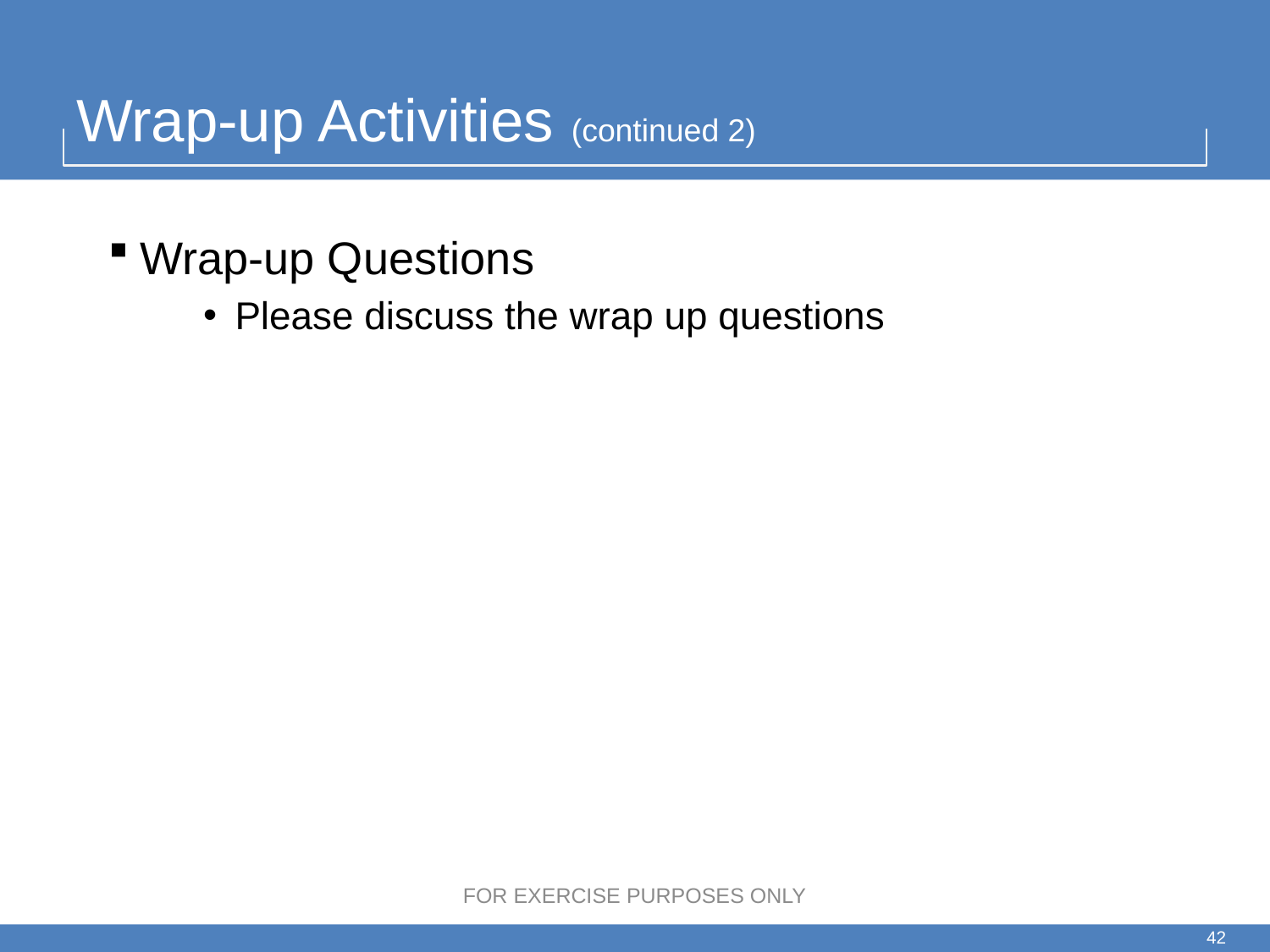

# Wrap-up Activities (continued 2)
Wrap-up Questions
Please discuss the wrap up questions
FOR EXERCISE PURPOSES ONLY